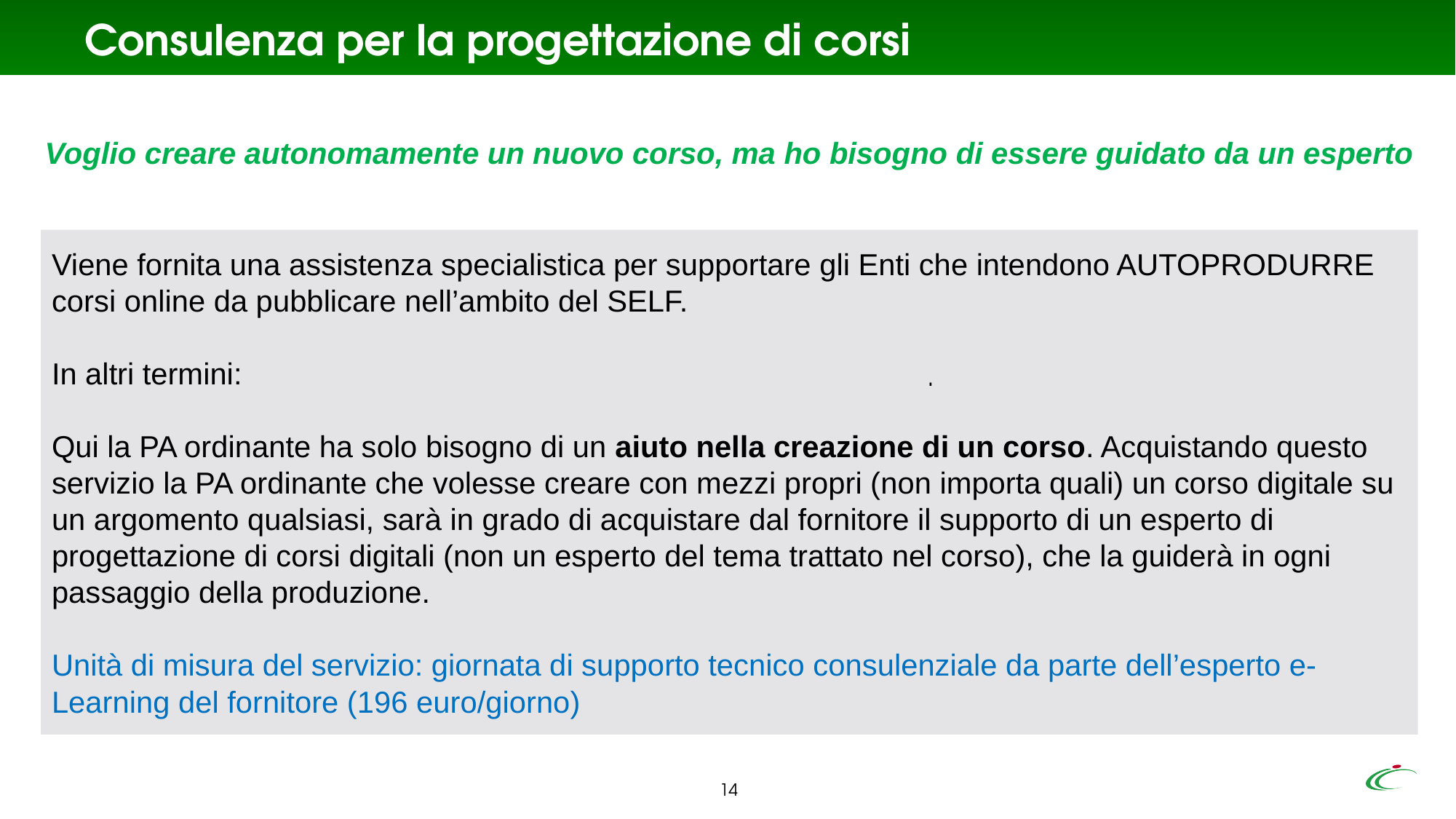

# Consulenza per la progettazione di corsi
Voglio creare autonomamente un nuovo corso, ma ho bisogno di essere guidato da un esperto
Viene fornita una assistenza specialistica per supportare gli Enti che intendono AUTOPRODURRE corsi online da pubblicare nell’ambito del SELF.

In altri termini:

Qui la PA ordinante ha solo bisogno di un aiuto nella creazione di un corso. Acquistando questo servizio la PA ordinante che volesse creare con mezzi propri (non importa quali) un corso digitale su un argomento qualsiasi, sarà in grado di acquistare dal fornitore il supporto di un esperto di progettazione di corsi digitali (non un esperto del tema trattato nel corso), che la guiderà in ogni passaggio della produzione.

Unità di misura del servizio: giornata di supporto tecnico consulenziale da parte dell’esperto e-Learning del fornitore (196 euro/giorno)
.